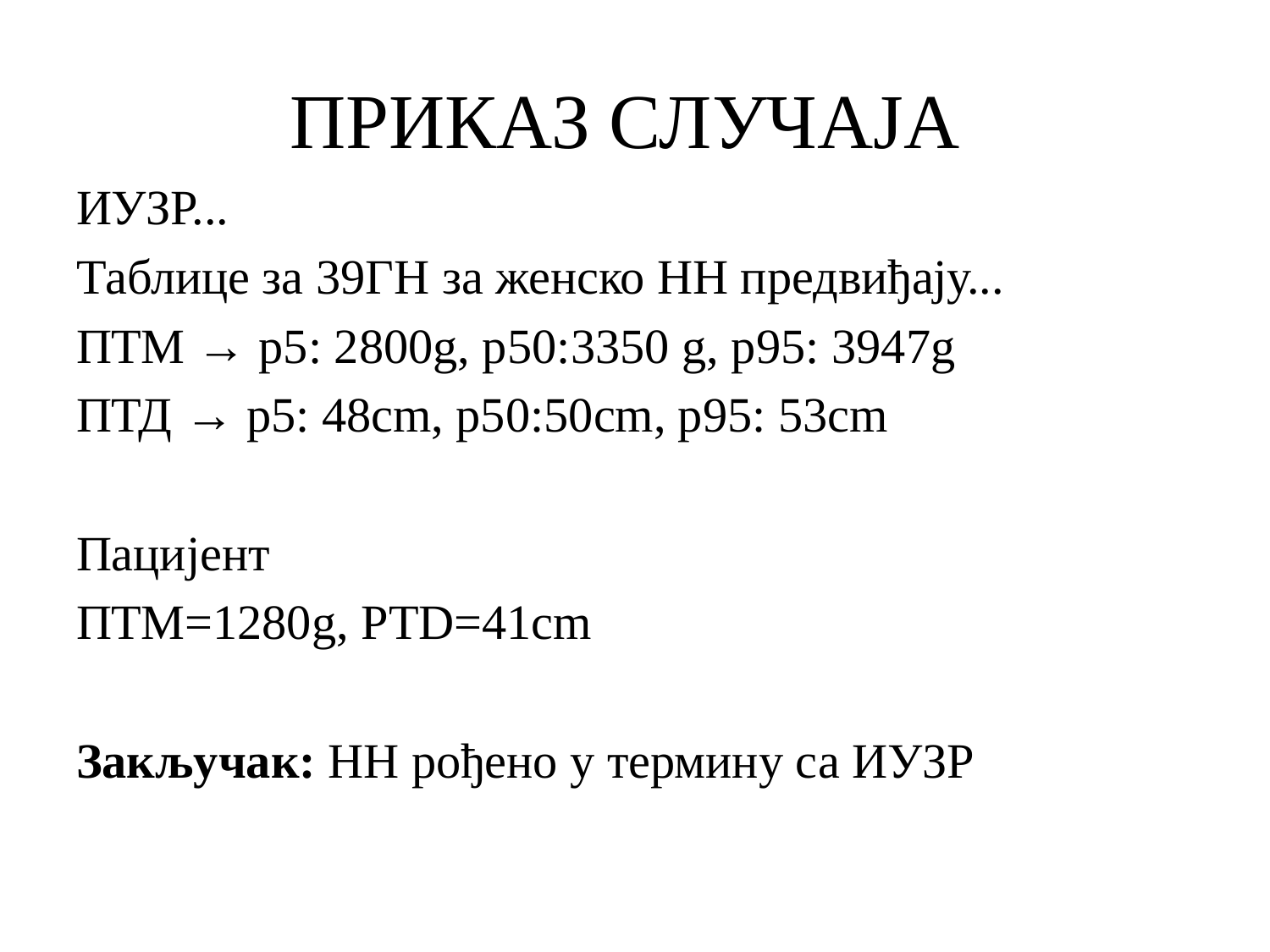

# ПРИКАЗ СЛУЧАЈА
ИУЗР...
Таблице за 39ГН за женско НН предвиђају...
ПТМ → p5: 2800g, p50:3350 g, p95: 3947g
ПТД → p5: 48cm, p50:50cm, p95: 53cm

Пацијент
ПТМ=1280g, PTD=41cm

Закључак: НН рођено у термину са ИУЗР